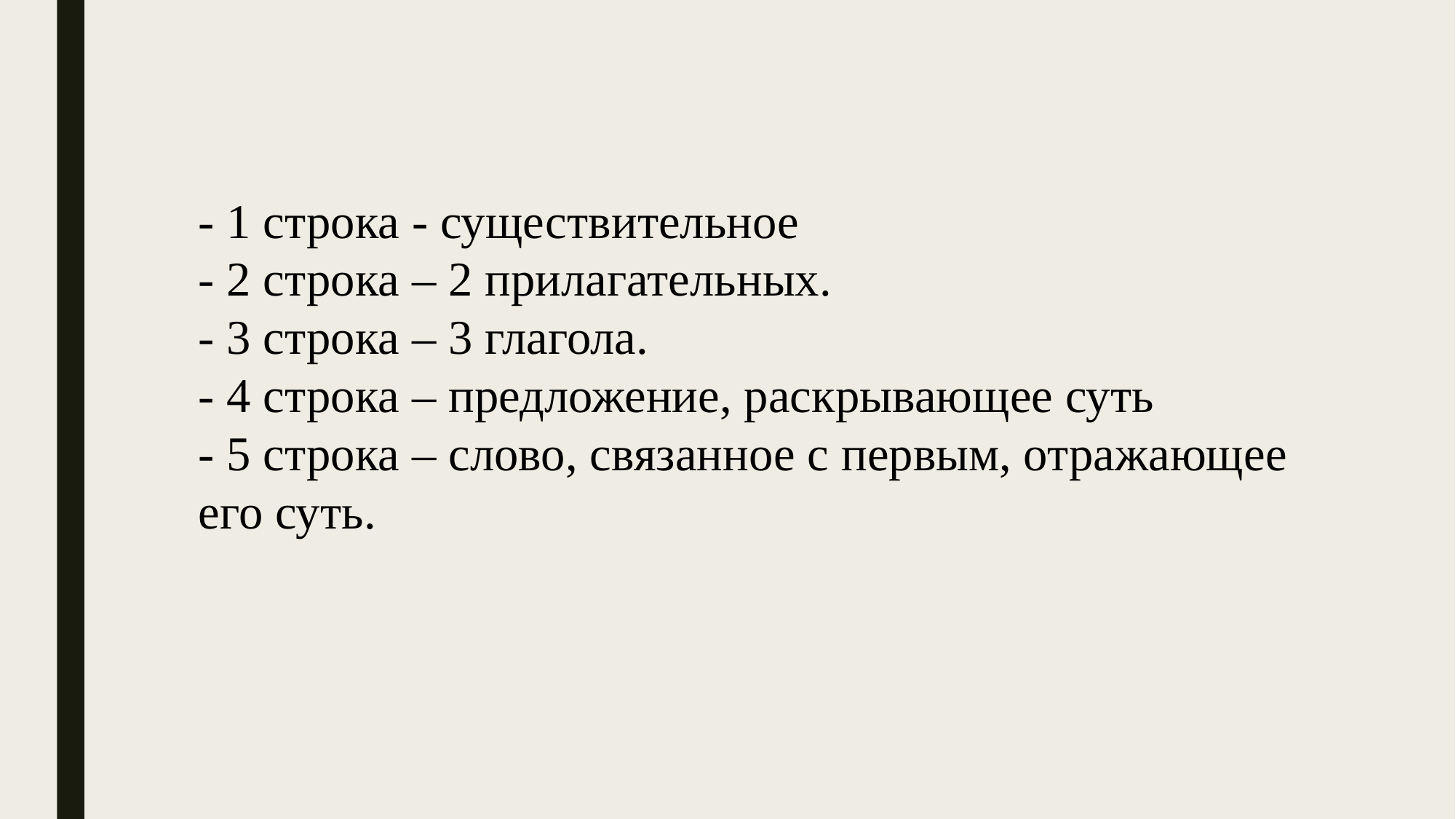

- 1 строка - существительное
- 2 строка – 2 прилагательных.
- 3 строка – 3 глагола.
- 4 строка – предложение, раскрывающее суть
- 5 строка – слово, связанное с первым, отражающее его суть.